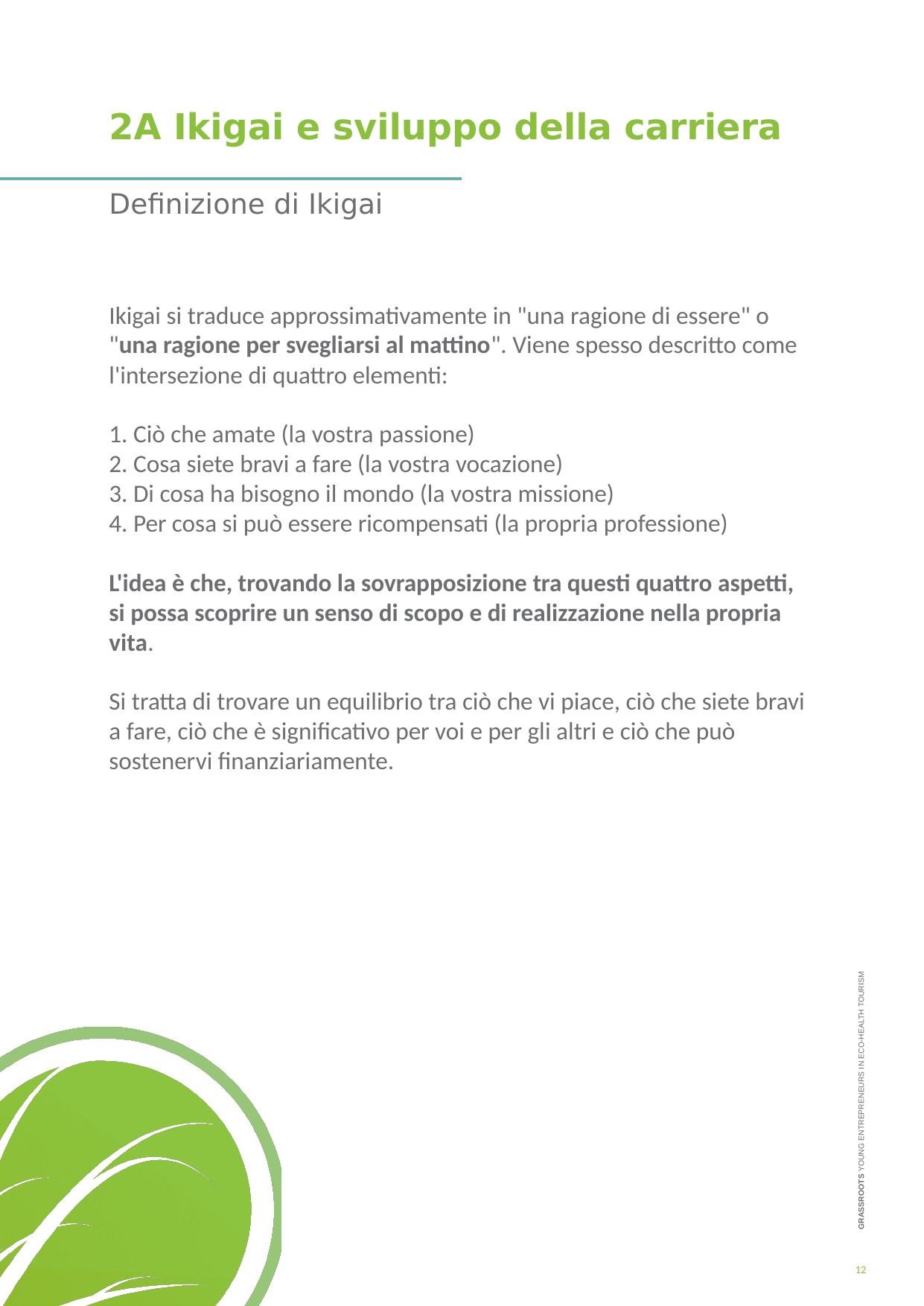

2A Ikigai e sviluppo della carriera
Definizione di Ikigai
Ikigai si traduce approssimativamente in "una ragione di essere" o "una ragione per svegliarsi al mattino". Viene spesso descritto come l'intersezione di quattro elementi:
1. Ciò che amate (la vostra passione)
2. Cosa siete bravi a fare (la vostra vocazione)
3. Di cosa ha bisogno il mondo (la vostra missione)
4. Per cosa si può essere ricompensati (la propria professione)
L'idea è che, trovando la sovrapposizione tra questi quattro aspetti, si possa scoprire un senso di scopo e di realizzazione nella propria vita.

Si tratta di trovare un equilibrio tra ciò che vi piace, ciò che siete bravi a fare, ciò che è significativo per voi e per gli altri e ciò che può sostenervi finanziariamente.
12